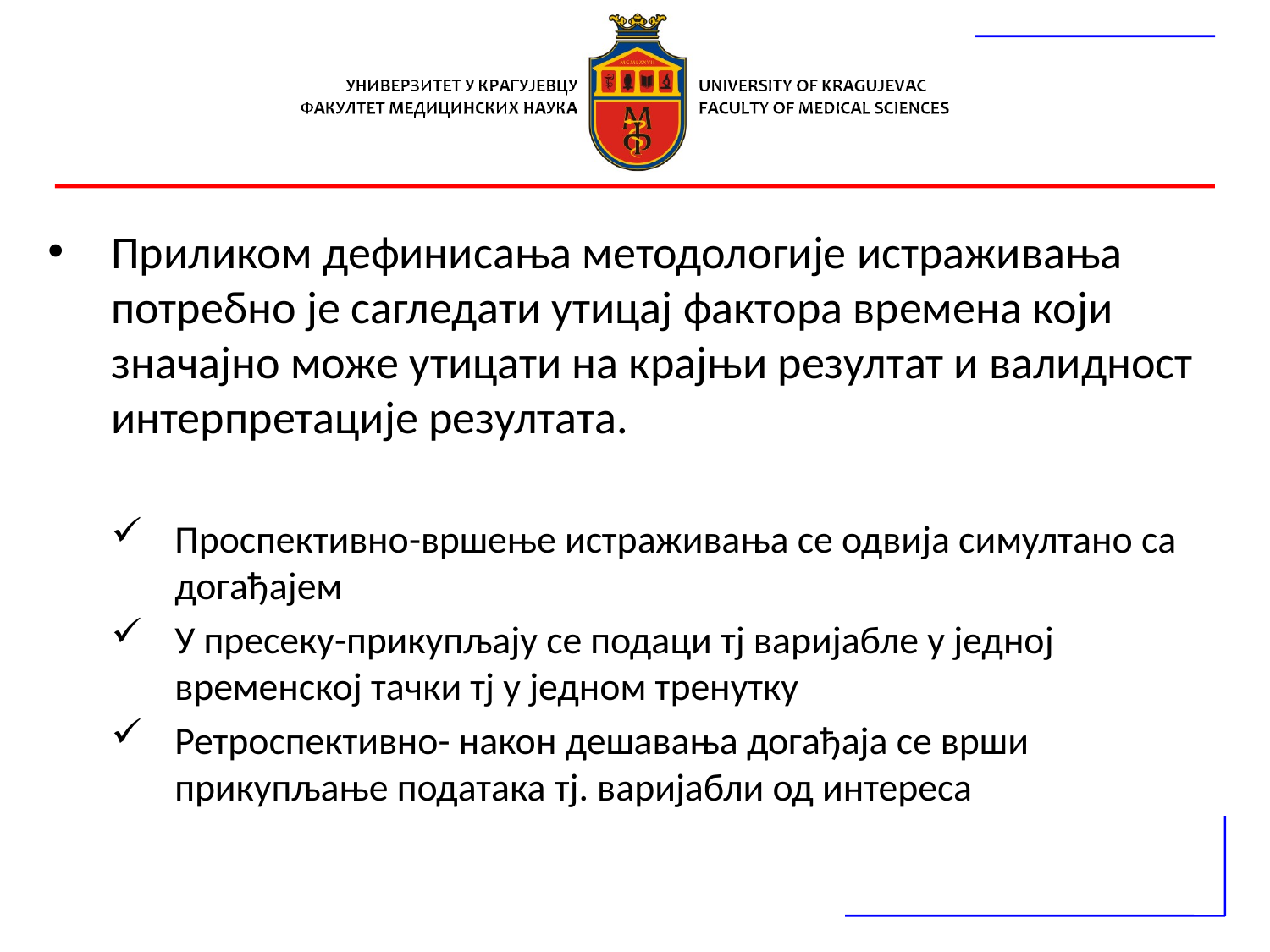

#
Приликом дефинисања методологије истраживања потребно је сагледати утицај фактора времена који значајно може утицати на крајњи резултат и валидност интерпретације резултата.

Проспективно-вршење истраживања се одвија симултано са догађајем
У пресеку-прикупљају се подаци тј варијабле у једној временској тачки тј у једном тренутку
Ретроспективно- након дешавања догађаја се врши прикупљање података тј. варијабли од интереса